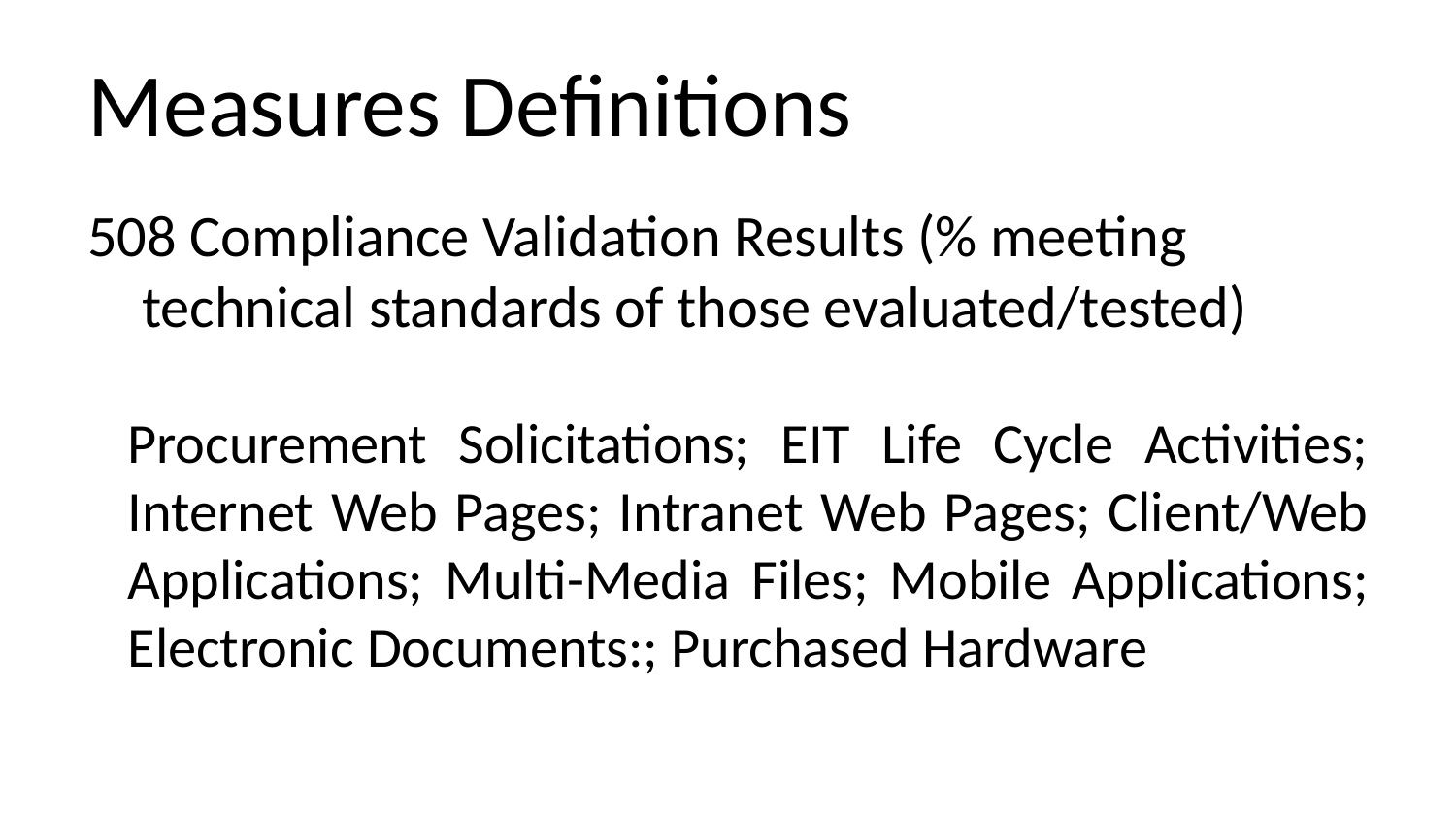

# Measures Definitions
508 Compliance Validation Results (% meeting technical standards of those evaluated/tested)

Procurement Solicitations; EIT Life Cycle Activities; Internet Web Pages; Intranet Web Pages; Client/Web Applications; Multi-Media Files; Mobile Applications; Electronic Documents:; Purchased Hardware